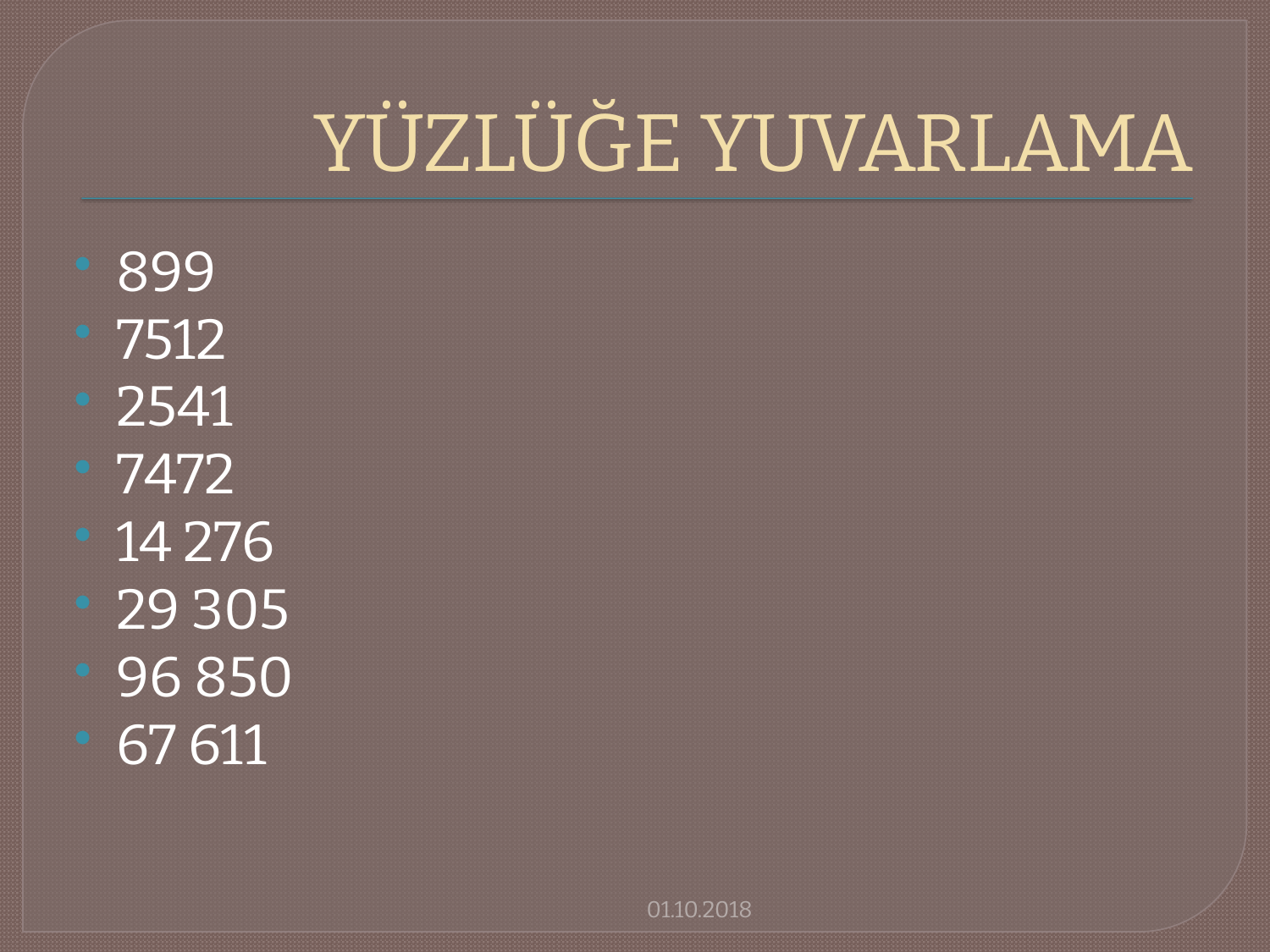

# YÜZLÜĞE YUVARLAMA
899
7512
2541
7472
14 276
29 305
96 850
67 611
01.10.2018